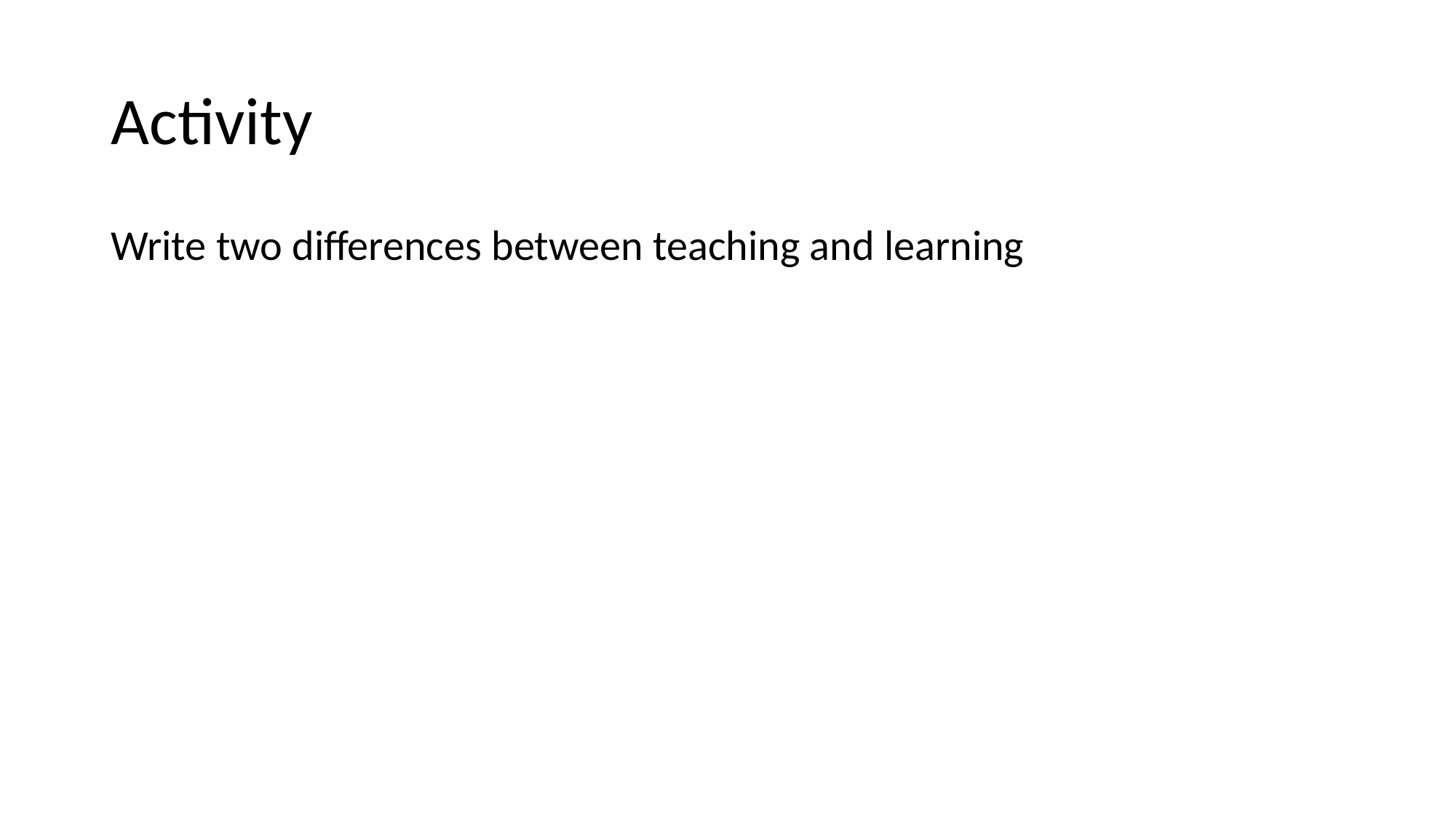

# Activity
Write two differences between teaching and learning